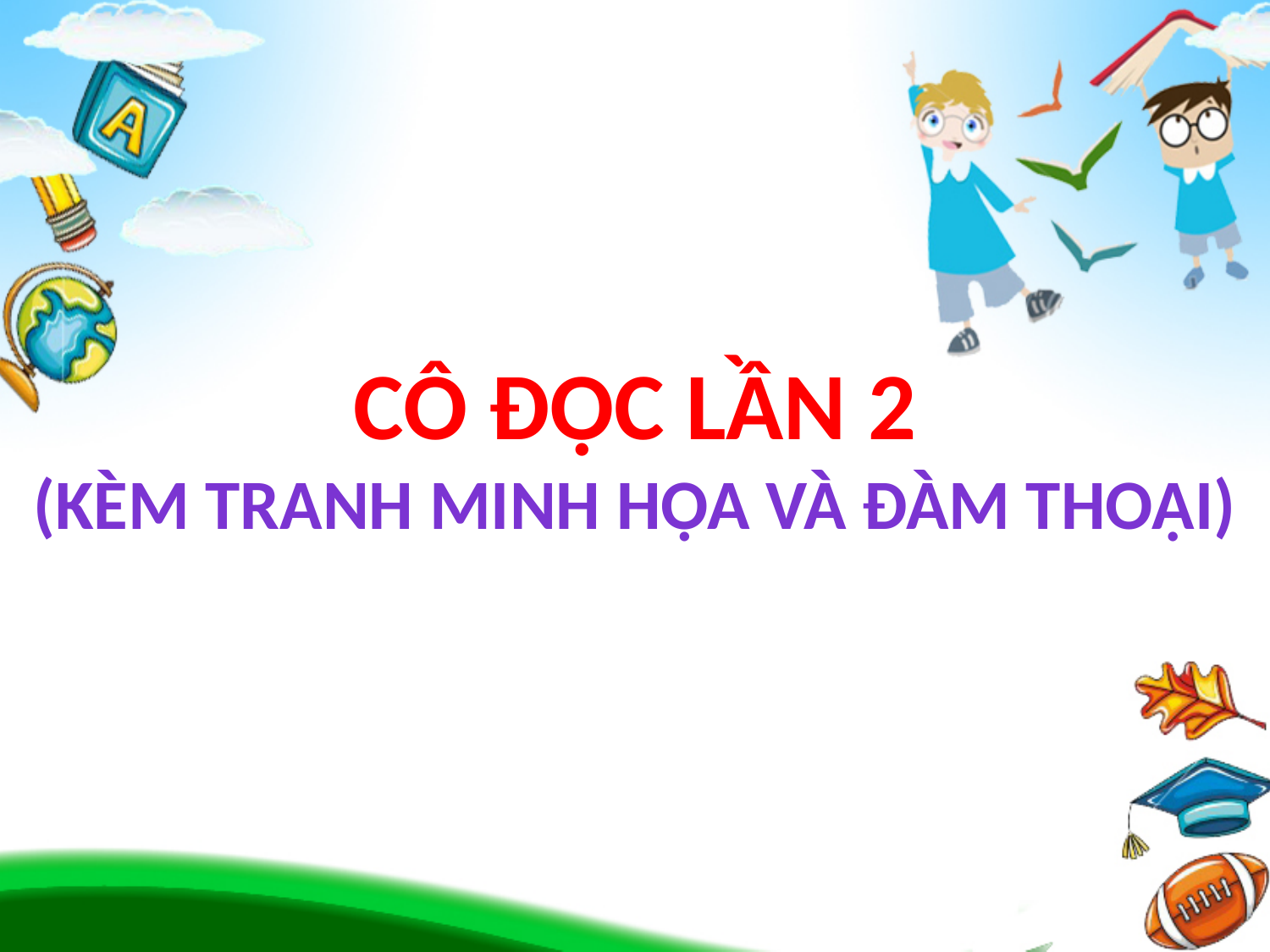

Cô đọc lần 2
(kèm tranh minh họa và đàm thoại)